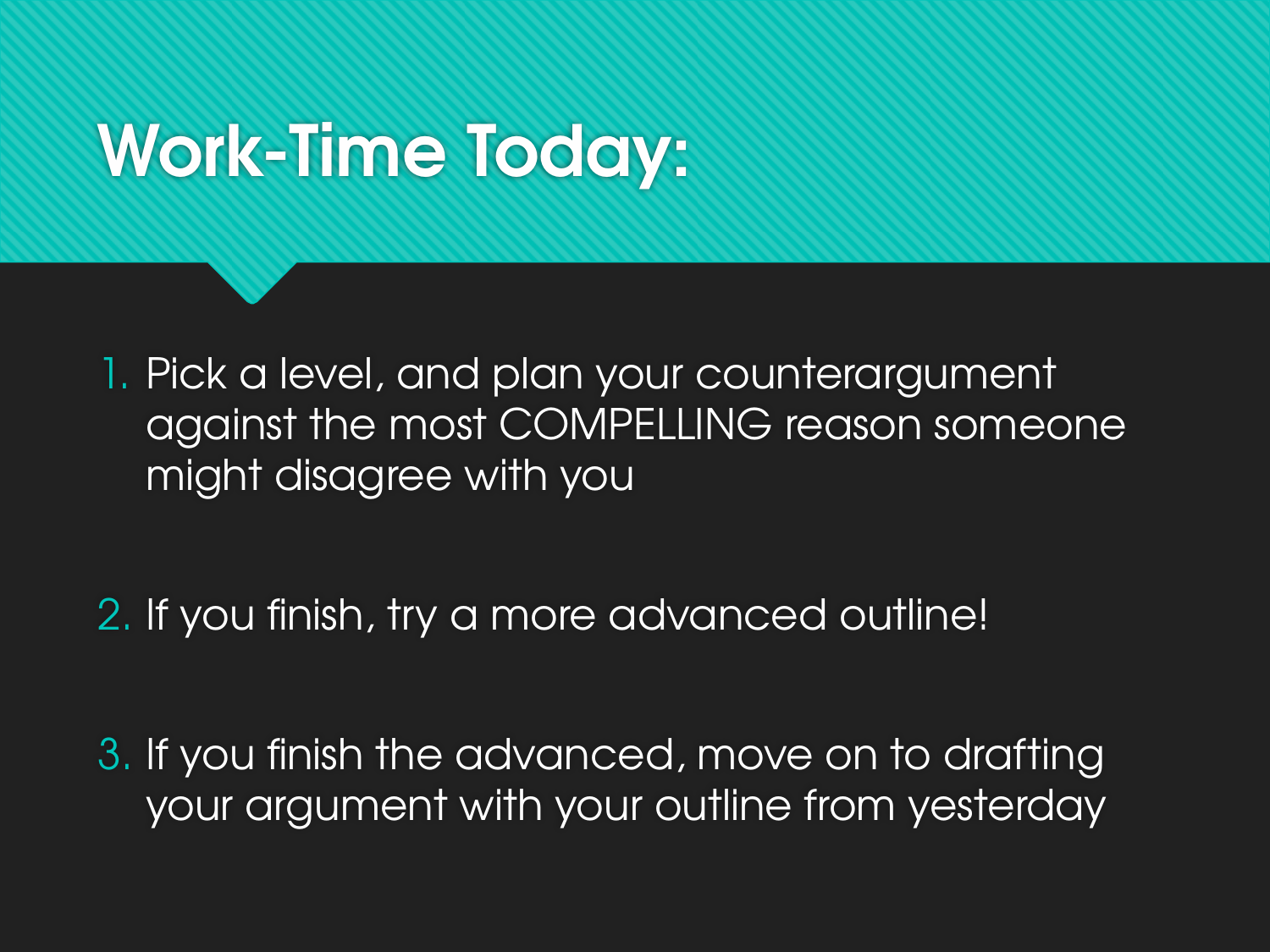

# Work-Time Today:
Pick a level, and plan your counterargument against the most COMPELLING reason someone might disagree with you

If you finish, try a more advanced outline!

If you finish the advanced, move on to drafting your argument with your outline from yesterday